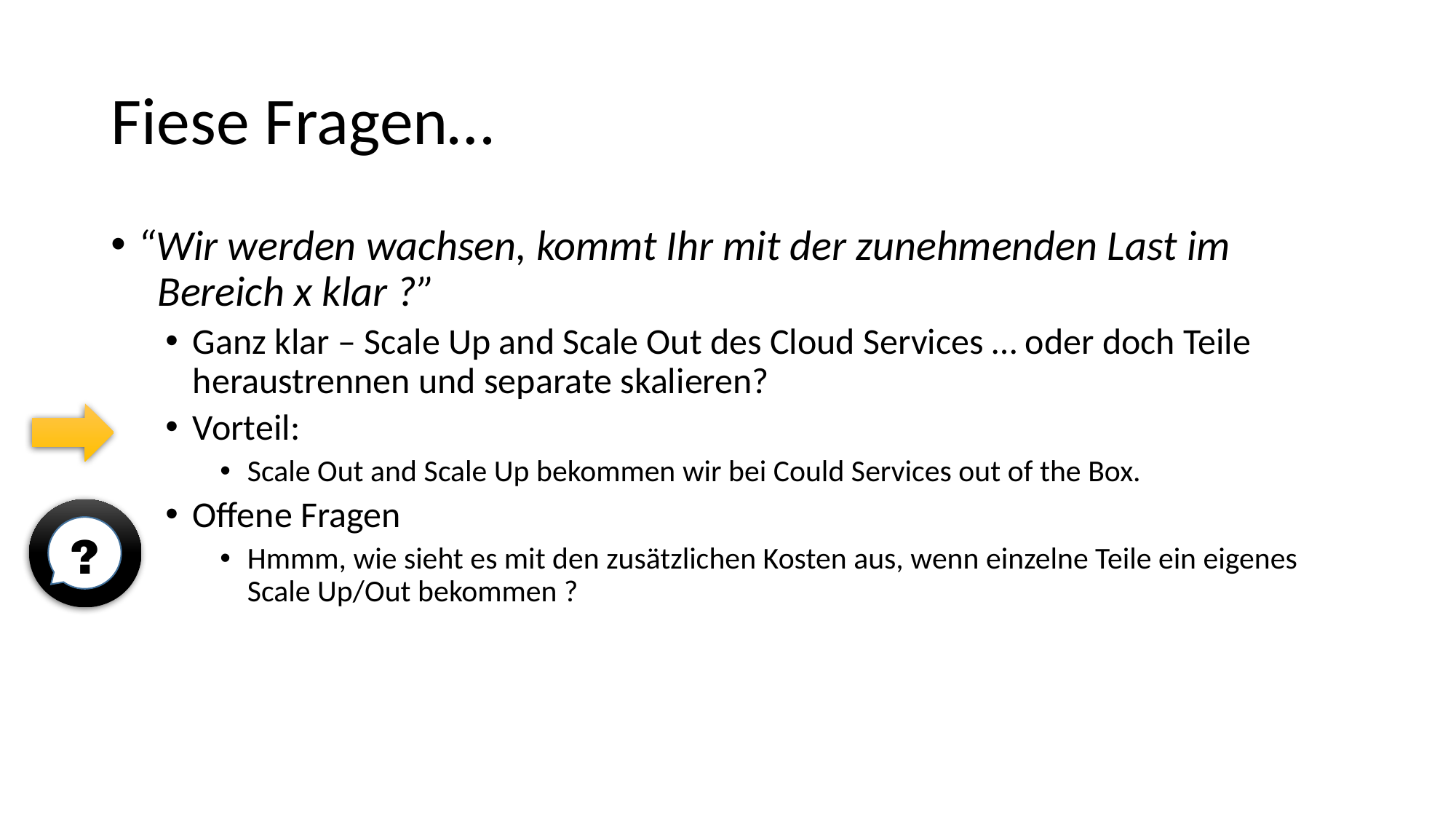

# Fiese Fragen…
“Wir werden wachsen, kommt Ihr mit der zunehmenden Last im
  Bereich x klar ?”
Ganz klar – Scale Up and Scale Out des Cloud Services … oder doch Teile heraustrennen und separate skalieren?
Vorteil:
Scale Out and Scale Up bekommen wir bei Could Services out of the Box.
Offene Fragen
Hmmm, wie sieht es mit den zusätzlichen Kosten aus, wenn einzelne Teile ein eigenes Scale Up/Out bekommen ?

?